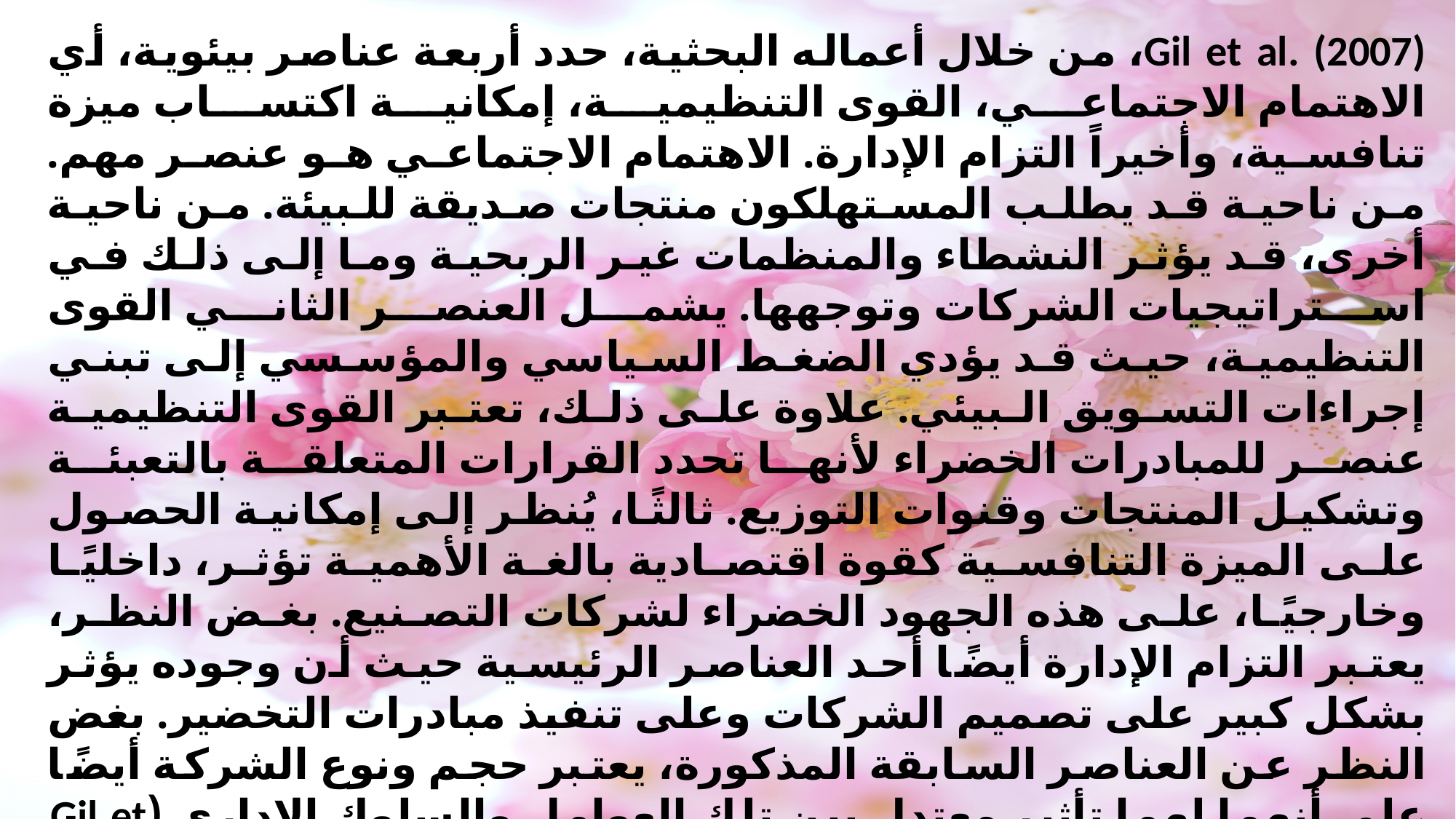

Gil et al. (2007)، من خلال أعماله البحثية، حدد أربعة عناصر بيئوية، أي الاهتمام الاجتماعي، القوى التنظيمية، إمكانية اكتساب ميزة تنافسية، وأخيراً التزام الإدارة. الاهتمام الاجتماعي هو عنصر مهم. من ناحية قد يطلب المستهلكون منتجات صديقة للبيئة. من ناحية أخرى، قد يؤثر النشطاء والمنظمات غير الربحية وما إلى ذلك في استراتيجيات الشركات وتوجهها. يشمل العنصر الثاني القوى التنظيمية، حيث قد يؤدي الضغط السياسي والمؤسسي إلى تبني إجراءات التسويق البيئي. علاوة على ذلك، تعتبر القوى التنظيمية عنصر للمبادرات الخضراء لأنها تحدد القرارات المتعلقة بالتعبئة وتشكيل المنتجات وقنوات التوزيع. ثالثًا، يُنظر إلى إمكانية الحصول على الميزة التنافسية كقوة اقتصادية بالغة الأهمية تؤثر، داخليًا وخارجيًا، على هذه الجهود الخضراء لشركات التصنيع. بغض النظر، يعتبر التزام الإدارة أيضًا أحد العناصر الرئيسية حيث أن وجوده يؤثر بشكل كبير على تصميم الشركات وعلى تنفيذ مبادرات التخضير. بغض النظر عن العناصر السابقة المذكورة، يعتبر حجم ونوع الشركة أيضًا على أنهما لهما تأثير معتدل بين تلك العوامل والسلوك الإداري (Gil et al.، 2007).